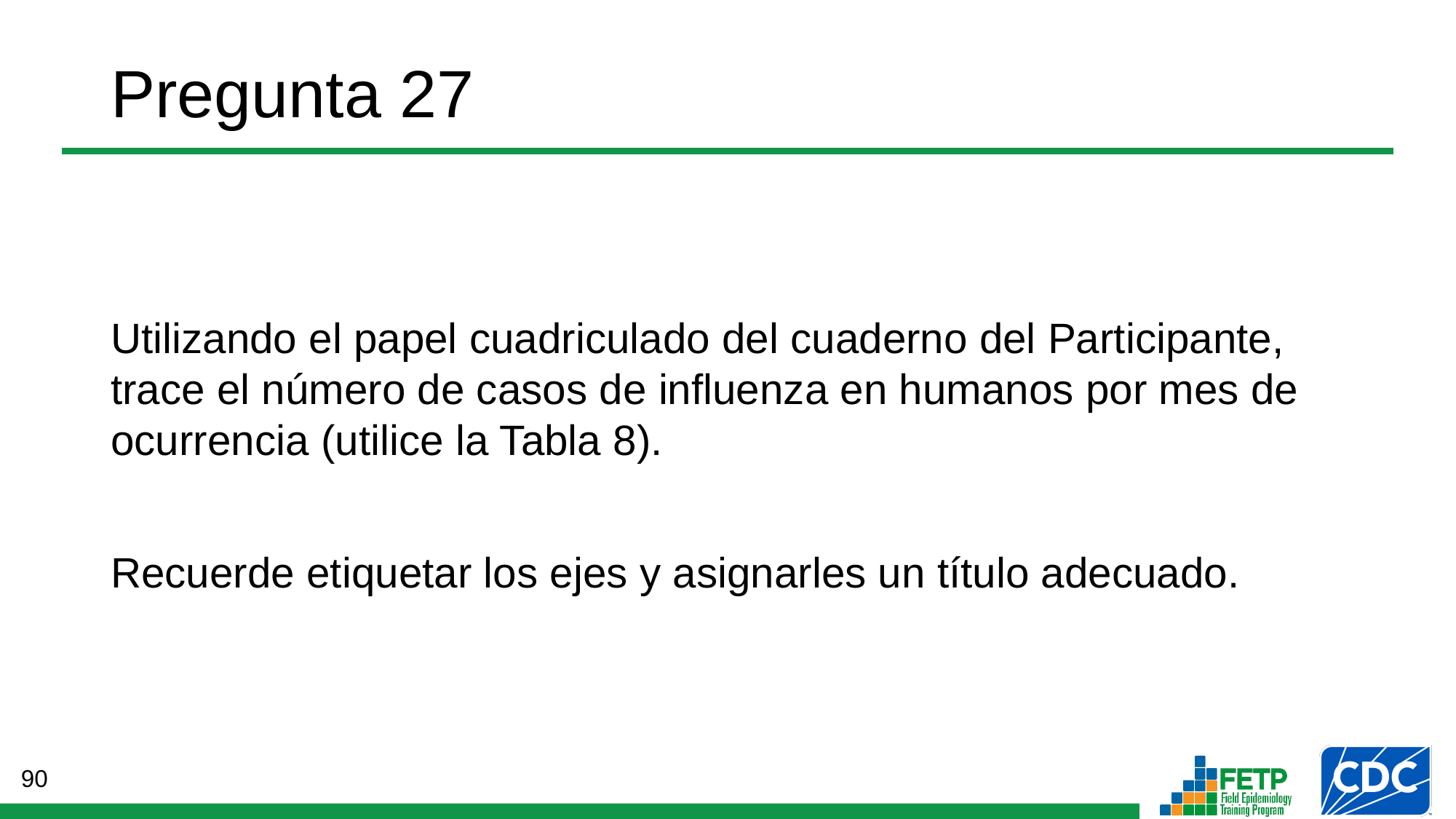

# Pregunta 27
Utilizando el papel cuadriculado del cuaderno del Participante, trace el número de casos de influenza en humanos por mes de ocurrencia (utilice la Tabla 8).

Recuerde etiquetar los ejes y asignarles un título adecuado.